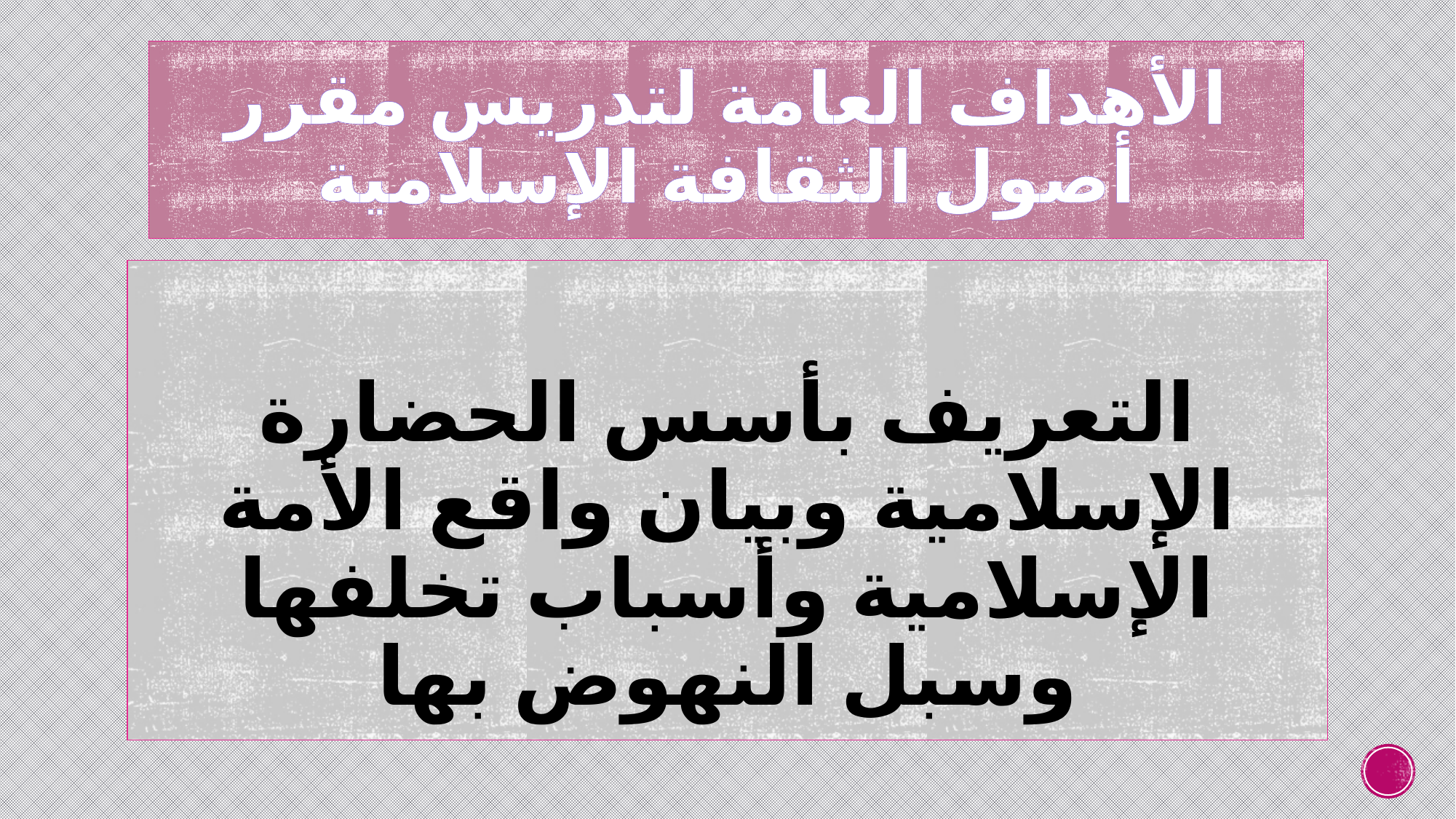

# الأهداف العامة لتدريس مقرر أصول الثقافة الإسلامية

التعريف بأسس الحضارة الإسلامية وبيان واقع الأمة الإسلامية وأسباب تخلفها وسبل النهوض بها